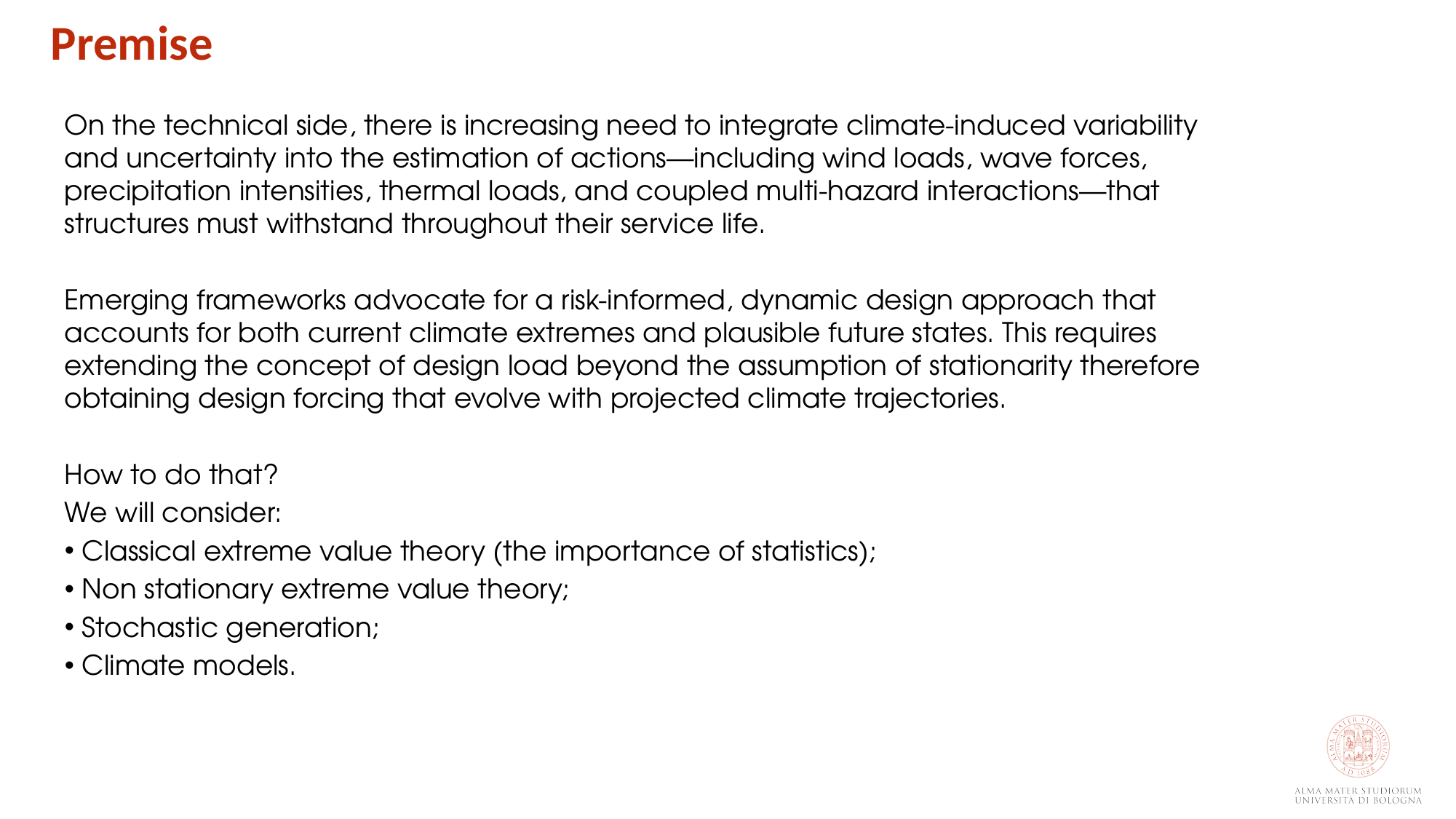

Premise
On the technical side, there is increasing need to integrate climate-induced variability and uncertainty into the estimation of actions—including wind loads, wave forces, precipitation intensities, thermal loads, and coupled multi-hazard interactions—that structures must withstand throughout their service life.

Emerging frameworks advocate for a risk-informed, dynamic design approach that accounts for both current climate extremes and plausible future states. This requires extending the concept of design load beyond the assumption of stationarity therefore obtaining design forcing that evolve with projected climate trajectories.

How to do that?
We will consider:
 Classical extreme value theory (the importance of statistics);
 Non stationary extreme value theory;
 Stochastic generation;
 Climate models.